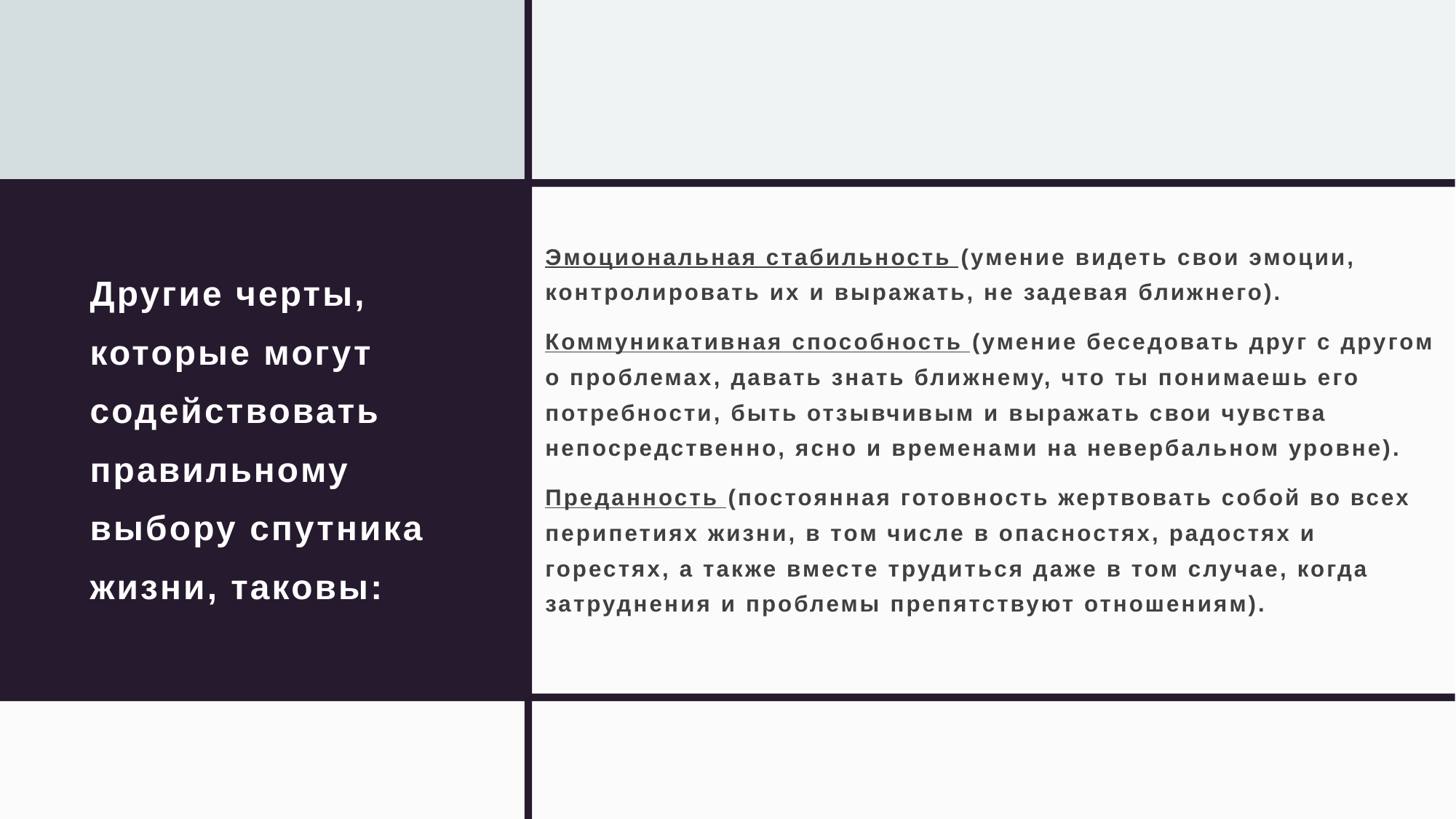

Эмоциональная стабильность (умение видеть свои эмоции, контролировать их и выражать, не задевая ближнего).
Коммуникативная способность (умение беседовать друг с другом о проблемах, давать знать ближнему, что ты понимаешь его потребности, быть отзывчивым и выражать свои чувства непосредственно, ясно и временами на невербальном уровне).
Преданность (постоянная готовность жертвовать собой во всех перипетиях жизни, в том числе в опасностях, радостях и горестях, а также вместе трудиться даже в том случае, когда затруднения и проблемы препятствуют отношениям).

# Другие черты, которые могут содействовать правильному выбору спутника жизни, таковы: